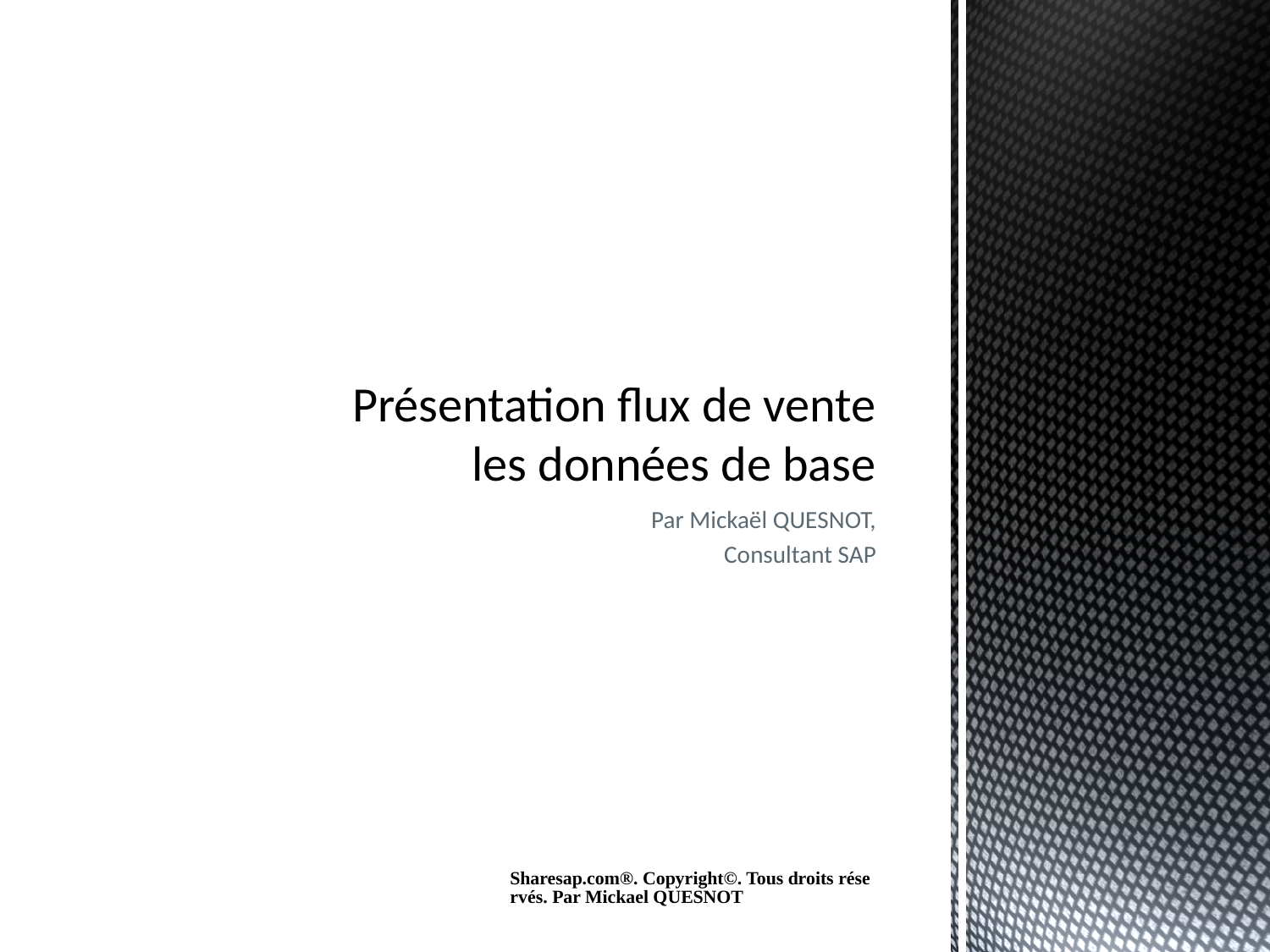

# Présentation flux de vente les données de base
Par Mickaël QUESNOT,
Consultant SAP
Sharesap.com®. Copyright©. Tous droits réservés. Par Mickael QUESNOT